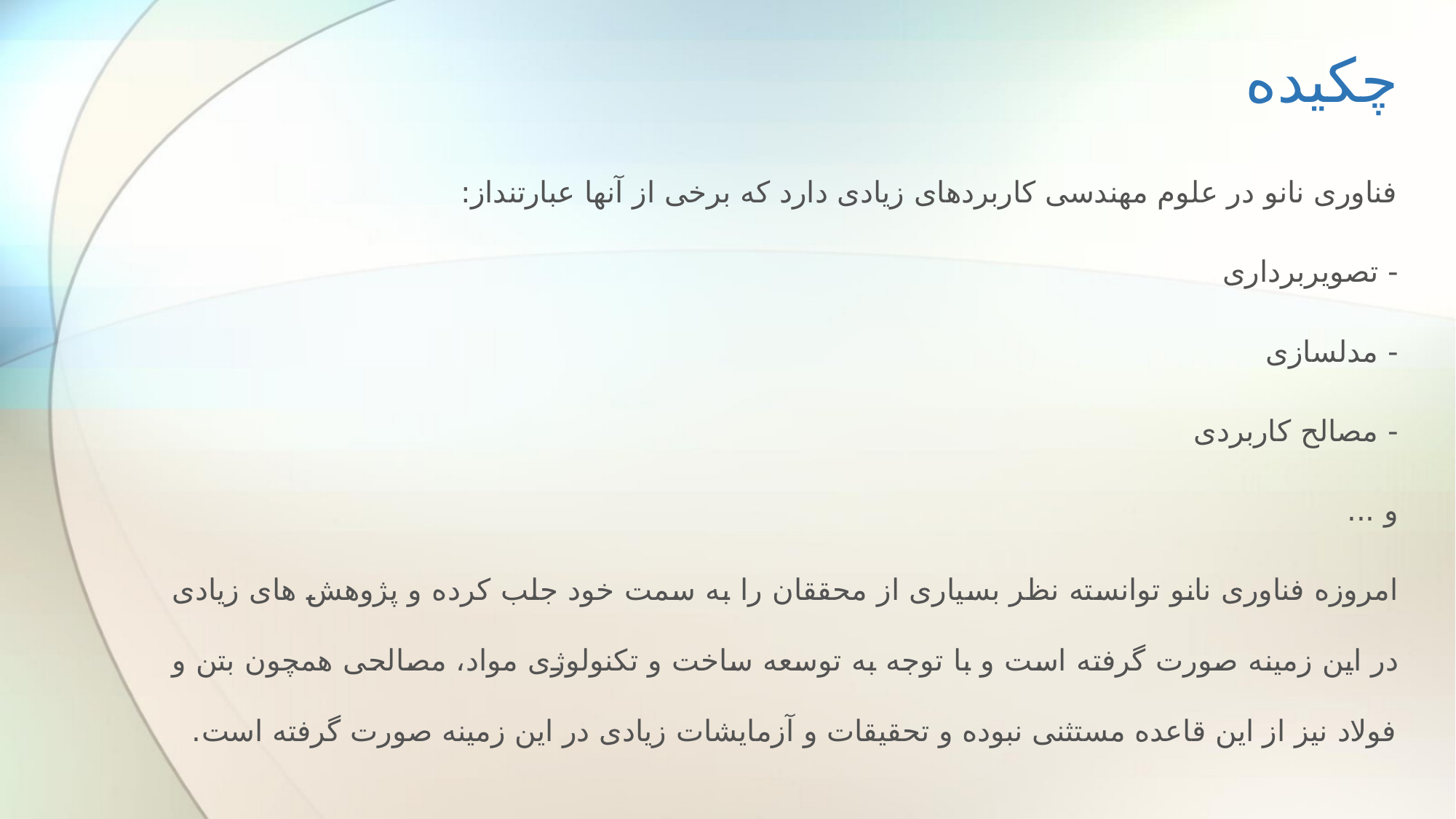

# چکیده
فناوری نانو در علوم مهندسی کاربردهای زیادی دارد که برخی از آنها عبارتنداز:
- تصویربرداری
- مدلسازی
- مصالح کاربردی
و ...
امروزه فناوری نانو توانسته نظر بسیاری از محققان را به سمت خود جلب کرده و پژوهش های زیادی در این زمینه صورت گرفته است و با توجه به توسعه ساخت و تکنولوژی مواد، مصالحی همچون بتن و فولاد نیز از این قاعده مستثنی نبوده و تحقیقات و آزمایشات زیادی در این زمینه صورت گرفته است.